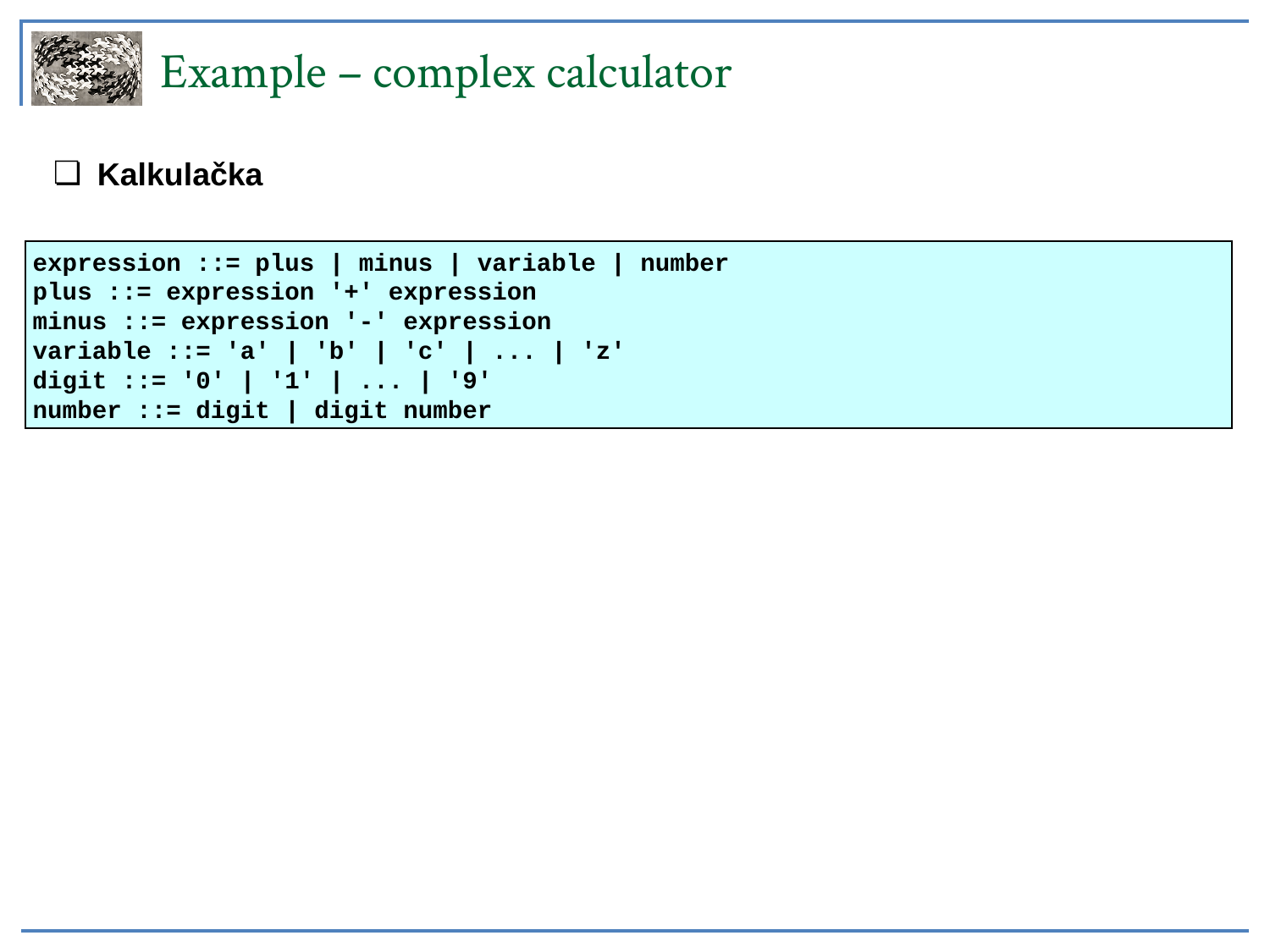

Example – complex calculator
Kalkulačka
expression ::= plus | minus | variable | number
plus ::= expression '+' expression
minus ::= expression '-' expression
variable ::= 'a' | 'b' | 'c' | ... | 'z'
digit ::= '0' | '1' | ... | '9'
number ::= digit | digit number